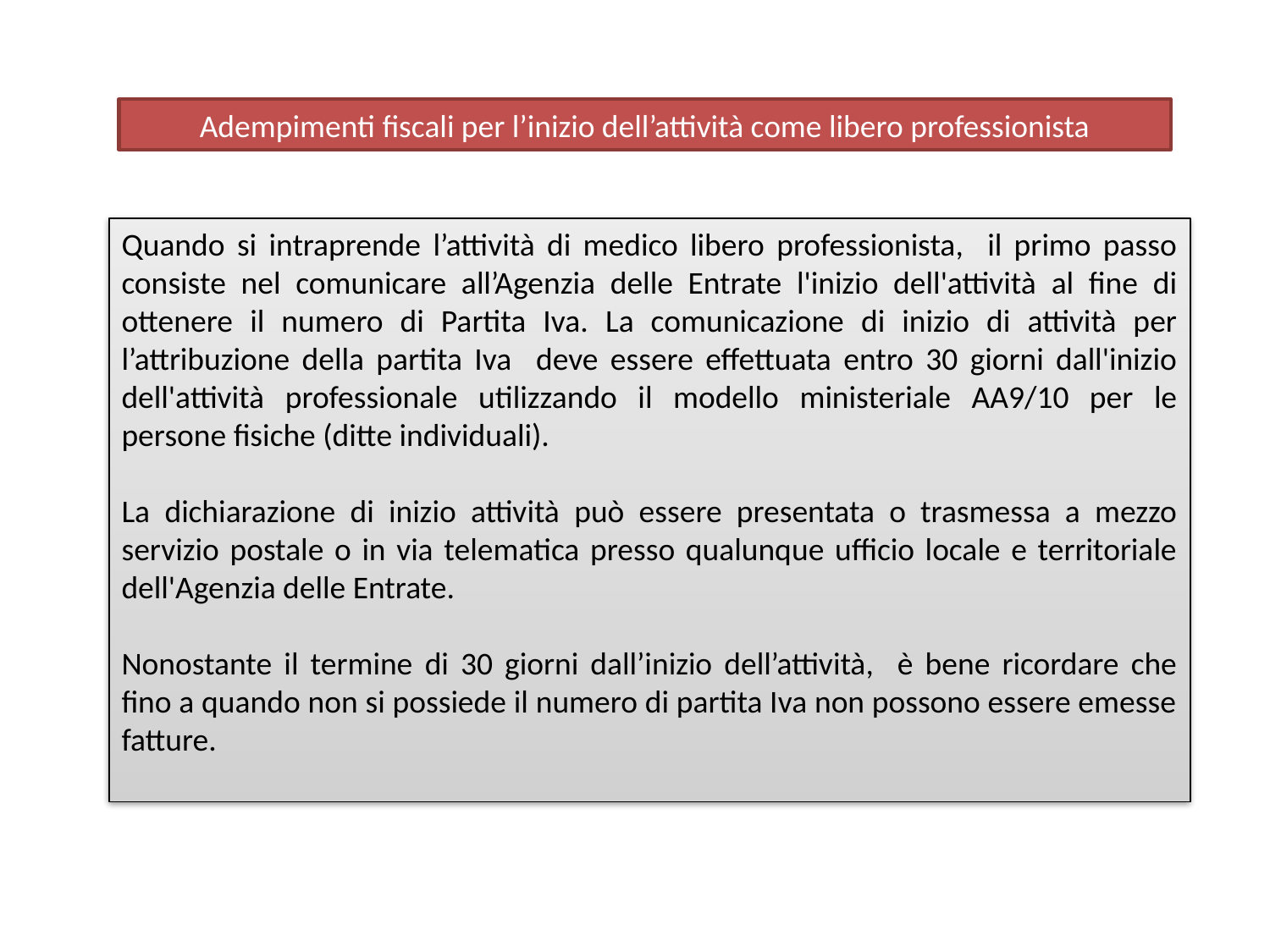

Adempimenti fiscali per l’inizio dell’attività come libero professionista
Quando si intraprende l’attività di medico libero professionista,  il primo passo consiste nel comunicare all’Agenzia delle Entrate l'inizio dell'attività al fine di ottenere il numero di Partita Iva. La comunicazione di inizio di attività per l’attribuzione della partita Iva  deve essere effettuata entro 30 giorni dall'inizio dell'attività professionale utilizzando il modello ministeriale AA9/10 per le persone fisiche (ditte individuali).

La dichiarazione di inizio attività può essere presentata o trasmessa a mezzo servizio postale o in via telematica presso qualunque ufficio locale e territoriale dell'Agenzia delle Entrate.

Nonostante il termine di 30 giorni dall’inizio dell’attività,  è bene ricordare che fino a quando non si possiede il numero di partita Iva non possono essere emesse fatture.